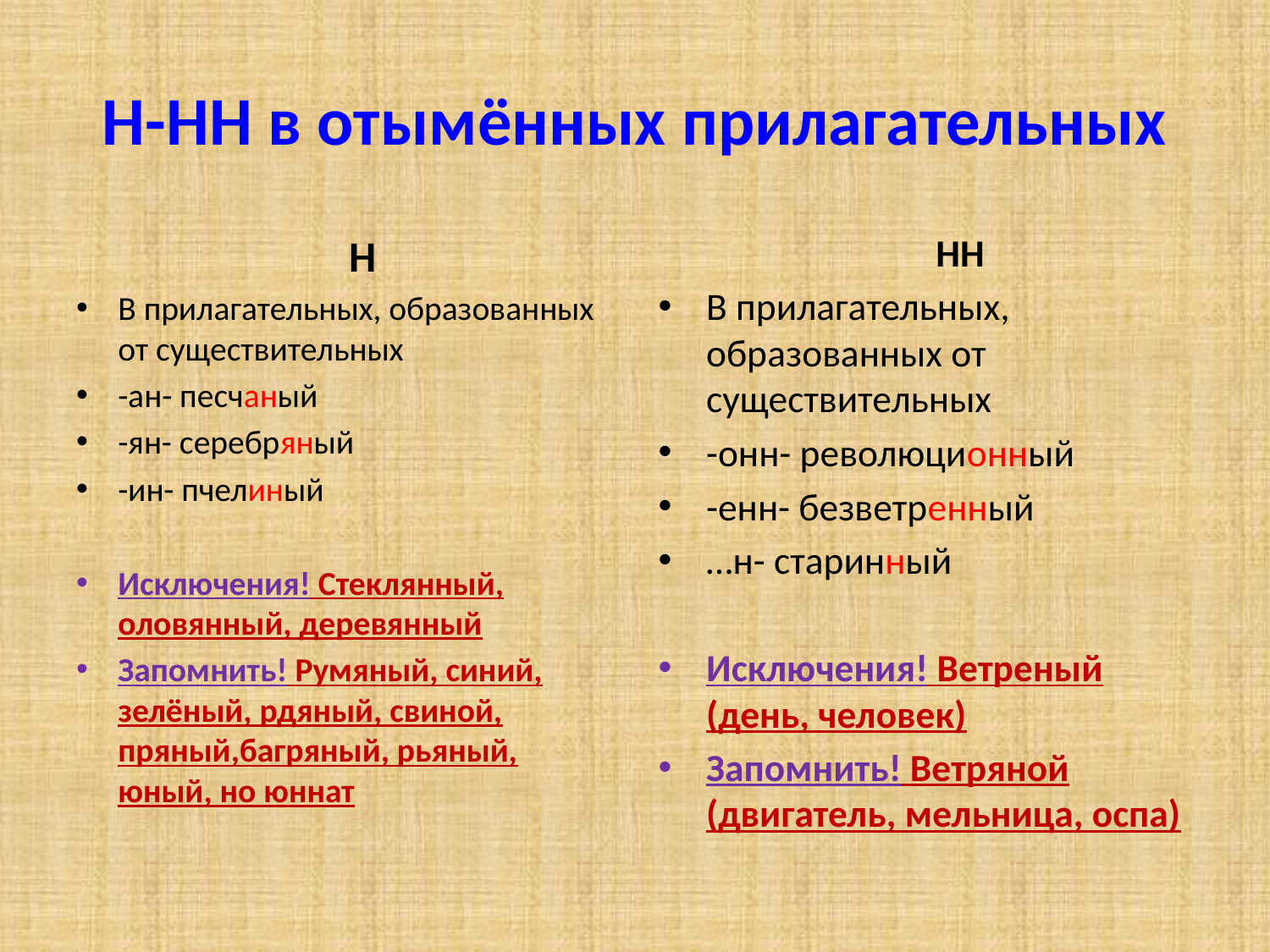

# Н-НН в отымённых прилагательных
                            Н
В прилагательных, образованных от существительных
-ан- песчаный
-ян- серебряный
-ин- пчелиный

Исключения! Стеклянный, оловянный, деревянный
Запомнить! Румяный, синий, зелёный, рдяный, свиной, пряный,багряный, рьяный, юный, но юннат

                                НН
В прилагательных, образованных от существительных
-онн- революционный
-енн- безветренный
…н- старинный

Исключения! Ветреный (день, человек)
Запомнить! Ветряной (двигатель, мельница, оспа)